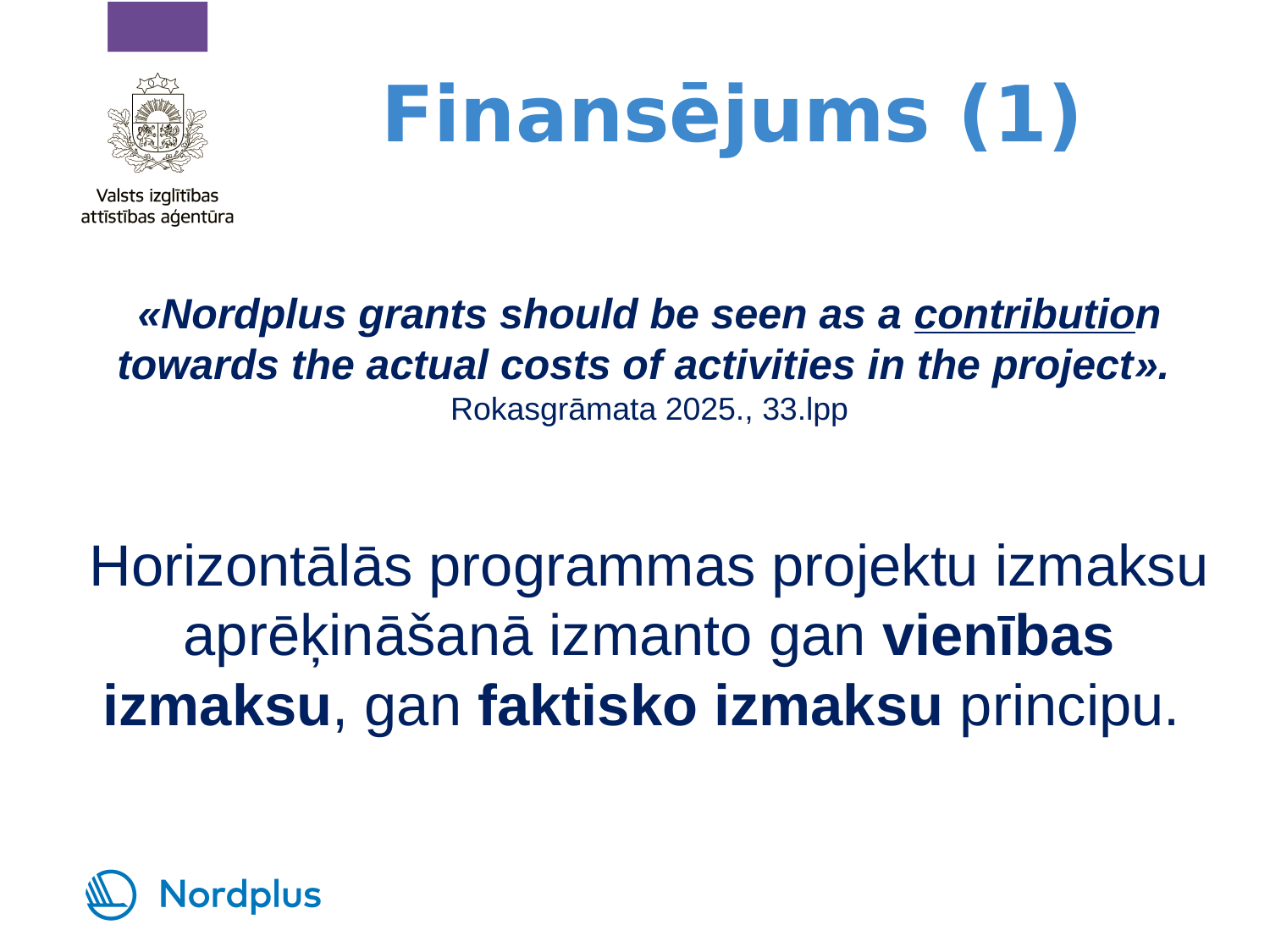

# Finansējums (1)
«Nordplus grants should be seen as a contribution towards the actual costs of activities in the project».
Rokasgrāmata 2025., 33.lpp

Horizontālās programmas projektu izmaksu aprēķināšanā izmanto gan vienības izmaksu, gan faktisko izmaksu principu.